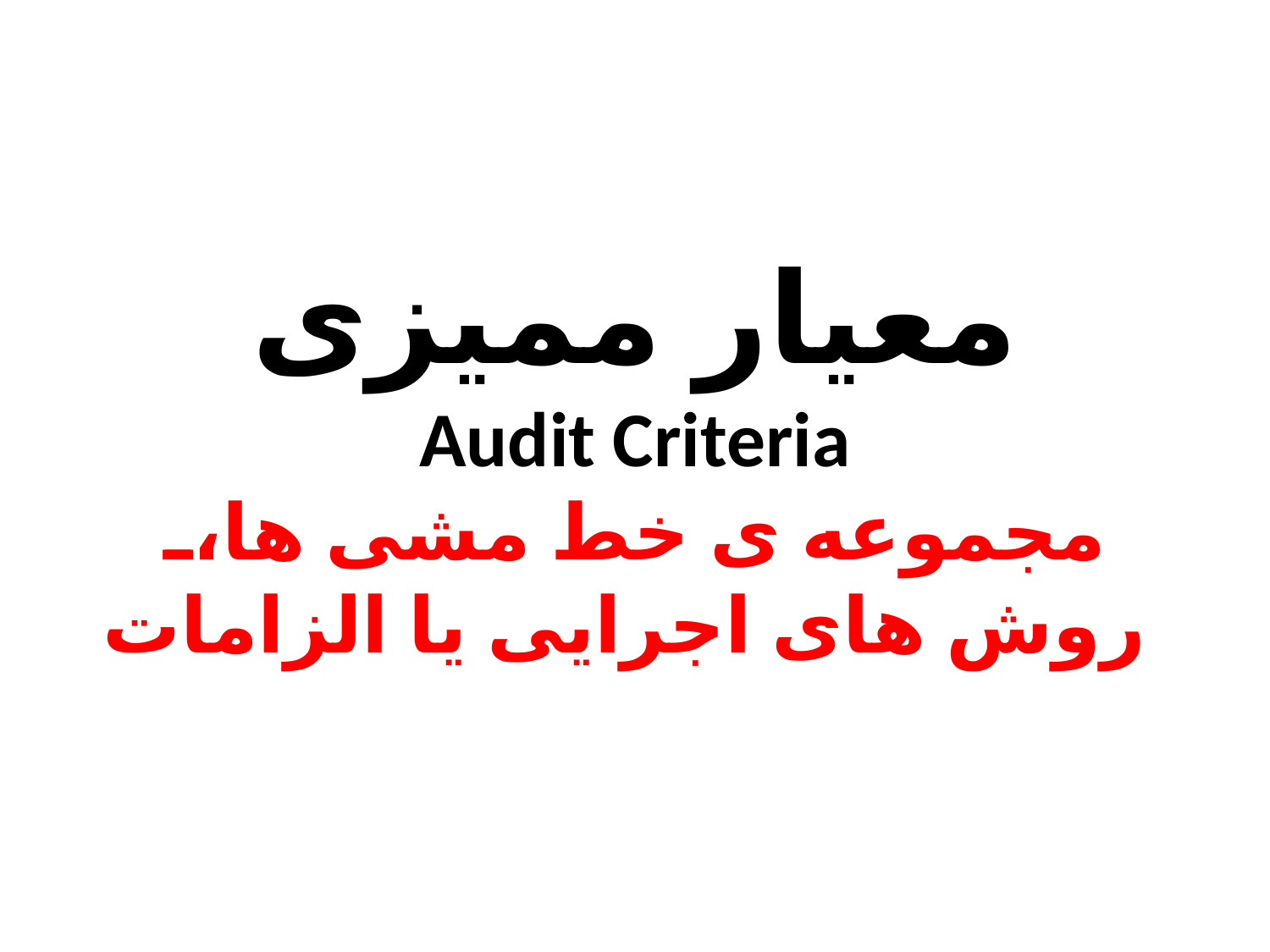

# معیار ممیزی Audit Criteria مجموعه ی خط مشی ها، روش های اجرایی یا الزامات